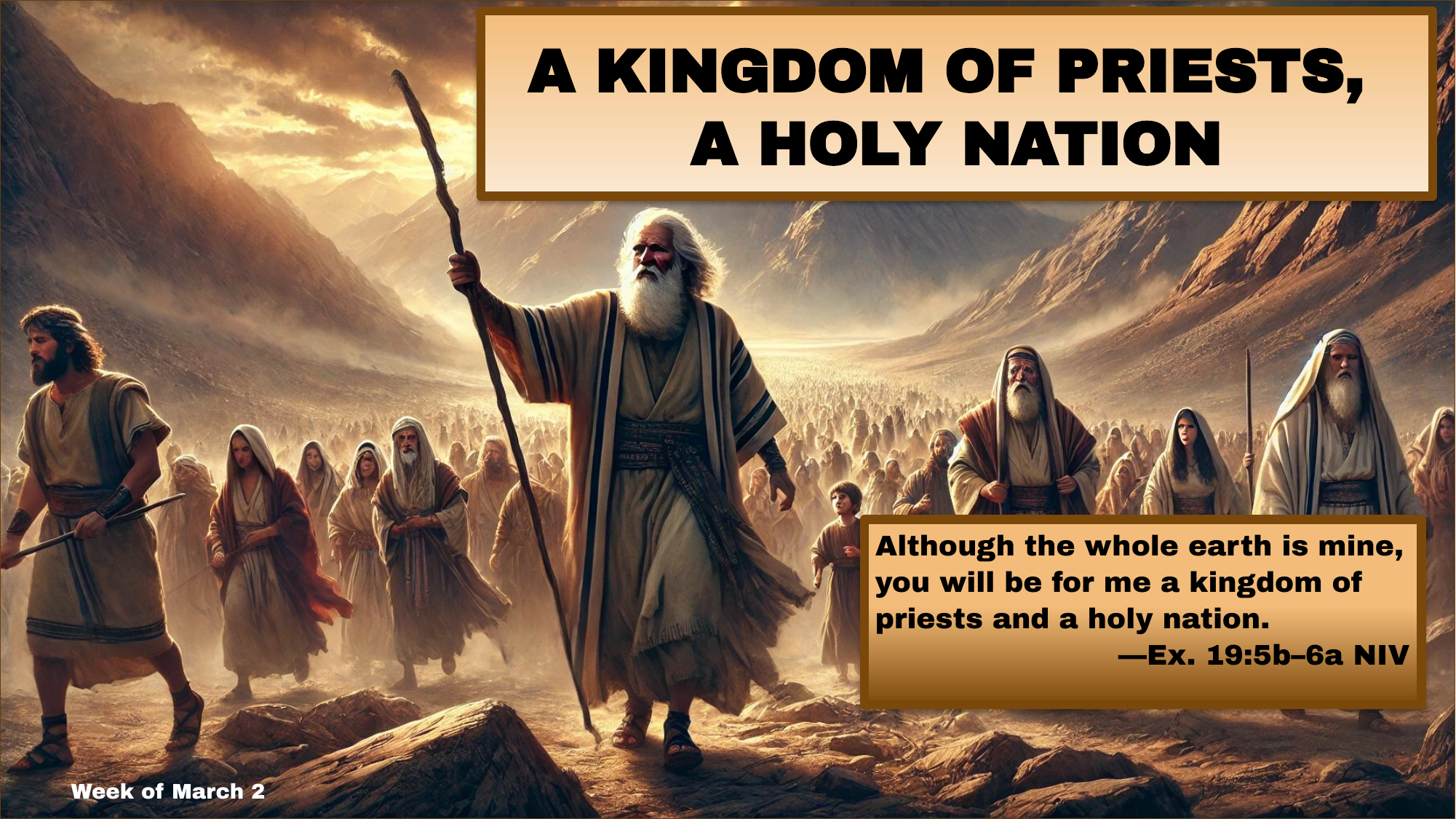

# A Kingdom of Priests, A Holy Nation
Although the whole earth is mine, you will be for me a kingdom of priests and a holy nation.
—Ex. 19:5b–6a NIV
Week of March 2